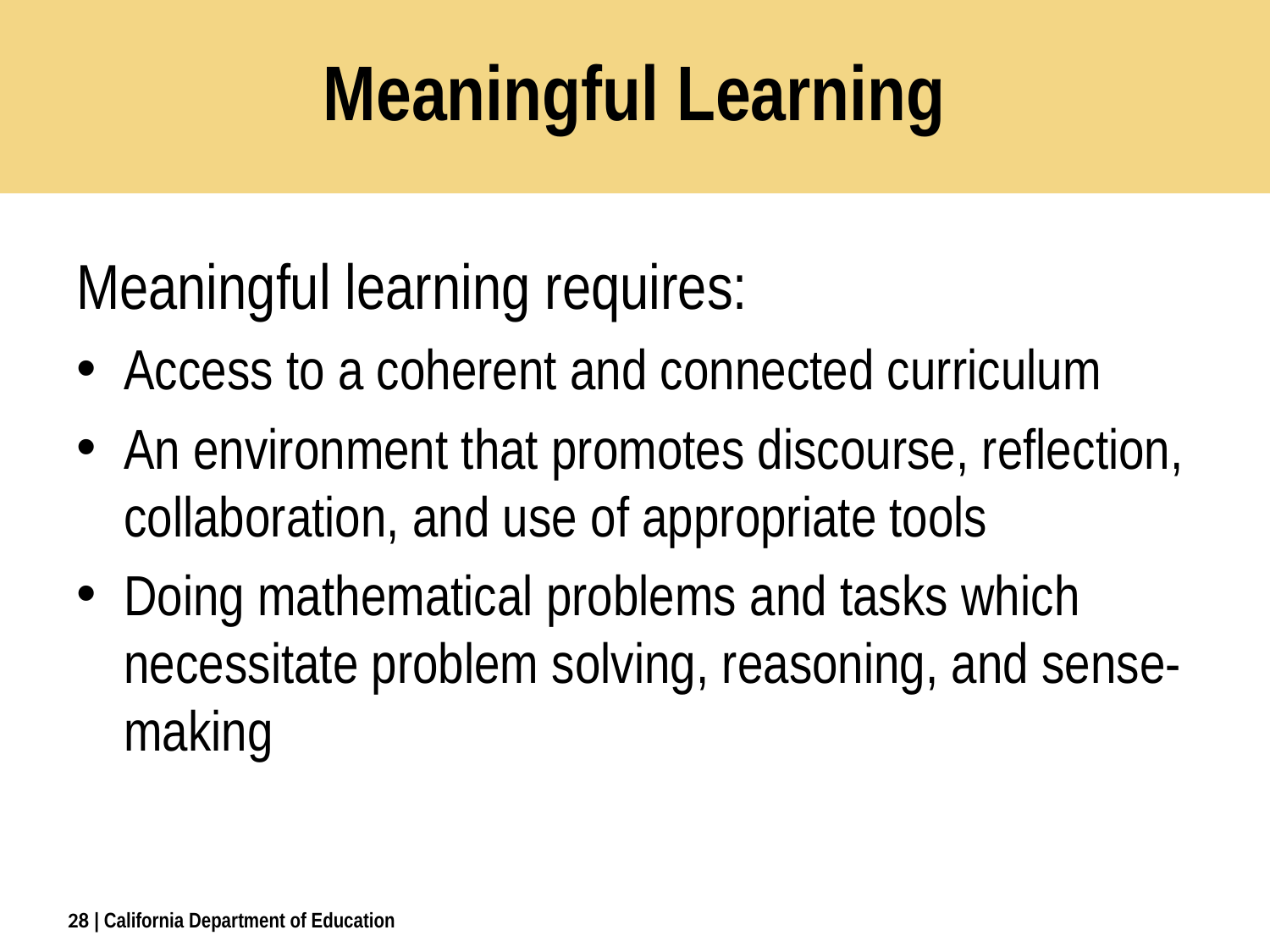

# Meaningful Learning
Meaningful learning requires:
Access to a coherent and connected curriculum
An environment that promotes discourse, reflection, collaboration, and use of appropriate tools
Doing mathematical problems and tasks which necessitate problem solving, reasoning, and sense-making
28
| California Department of Education